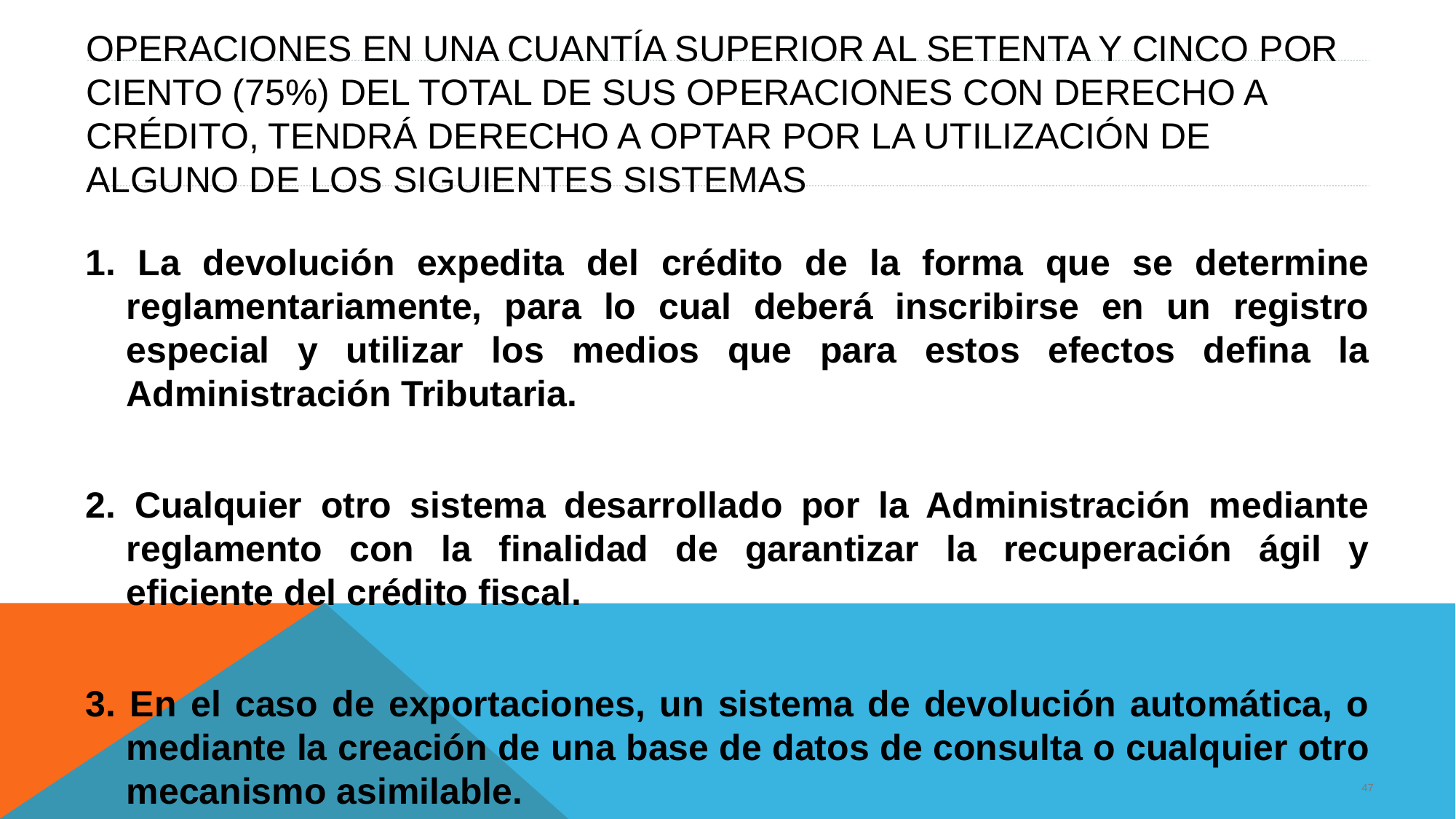

# OPERACIONES EN UNA CUANTÍA SUPERIOR AL SETENTA Y CINCO POR CIENTO (75%) DEL TOTAL DE SUS OPERACIONES CON DERECHO A CRÉDITO, TENDRÁ DERECHO A OPTAR POR LA UTILIZACIÓN DE ALGUNO DE LOS SIGUIENTES SISTEMAS
1. La devolución expedita del crédito de la forma que se determine reglamentariamente, para lo cual deberá inscribirse en un registro especial y utilizar los medios que para estos efectos defina la Administración Tributaria.

2. Cualquier otro sistema desarrollado por la Administración mediante reglamento con la finalidad de garantizar la recuperación ágil y eficiente del crédito fiscal.

3. En el caso de exportaciones, un sistema de devolución automática, o mediante la creación de una base de datos de consulta o cualquier otro mecanismo asimilable.